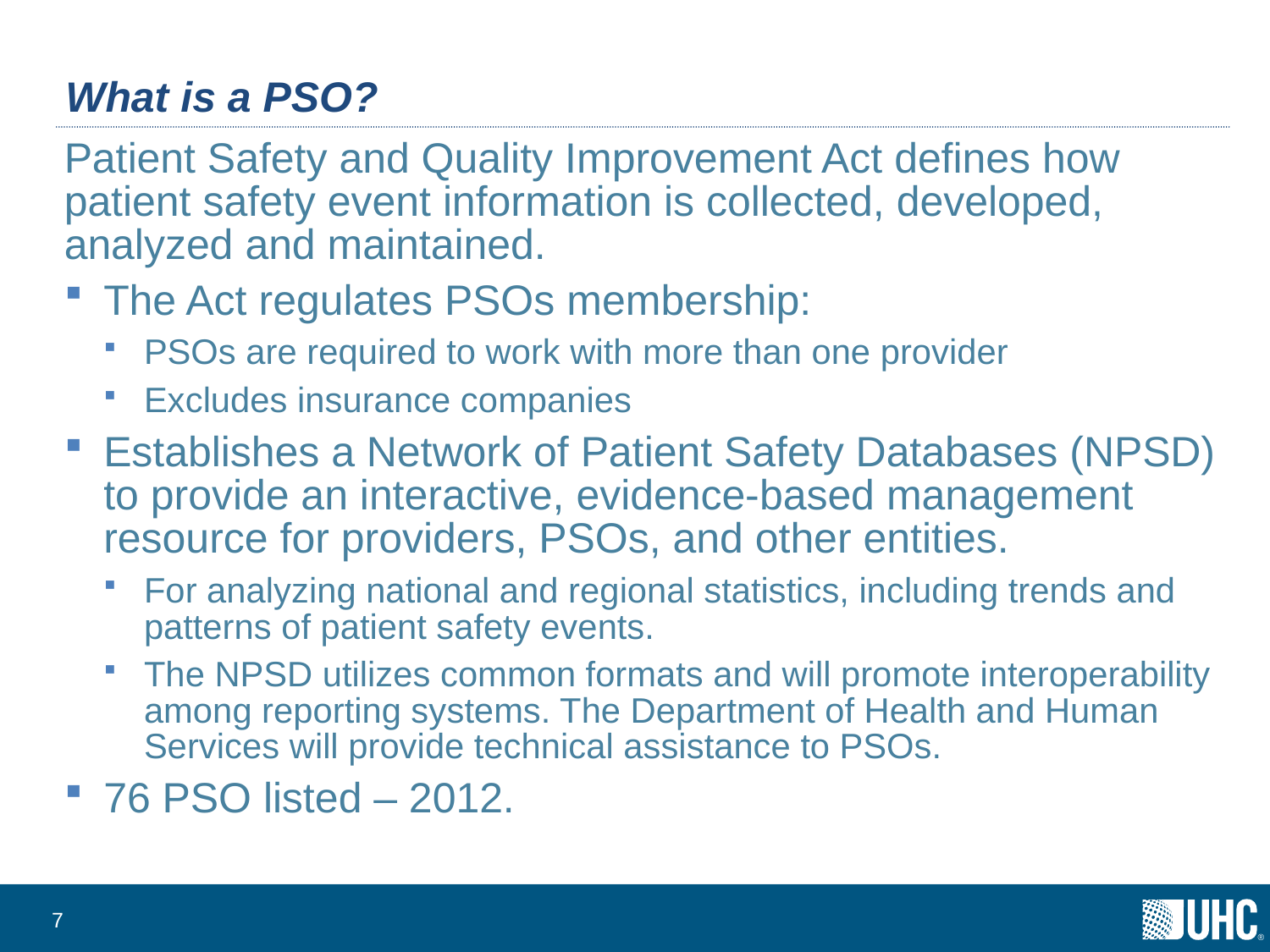

# What is a PSO?
Patient Safety and Quality Improvement Act defines how       patient safety event information is collected, developed, analyzed and maintained.
The Act regulates PSOs membership:
PSOs are required to work with more than one provider
Excludes insurance companies
Establishes a Network of Patient Safety Databases (NPSD) to provide an interactive, evidence-based management resource for providers, PSOs, and other entities.
For analyzing national and regional statistics, including trends and patterns of patient safety events.
The NPSD utilizes common formats and will promote interoperability among reporting systems. The Department of Health and Human Services will provide technical assistance to PSOs.
76 PSO listed – 2012.

7